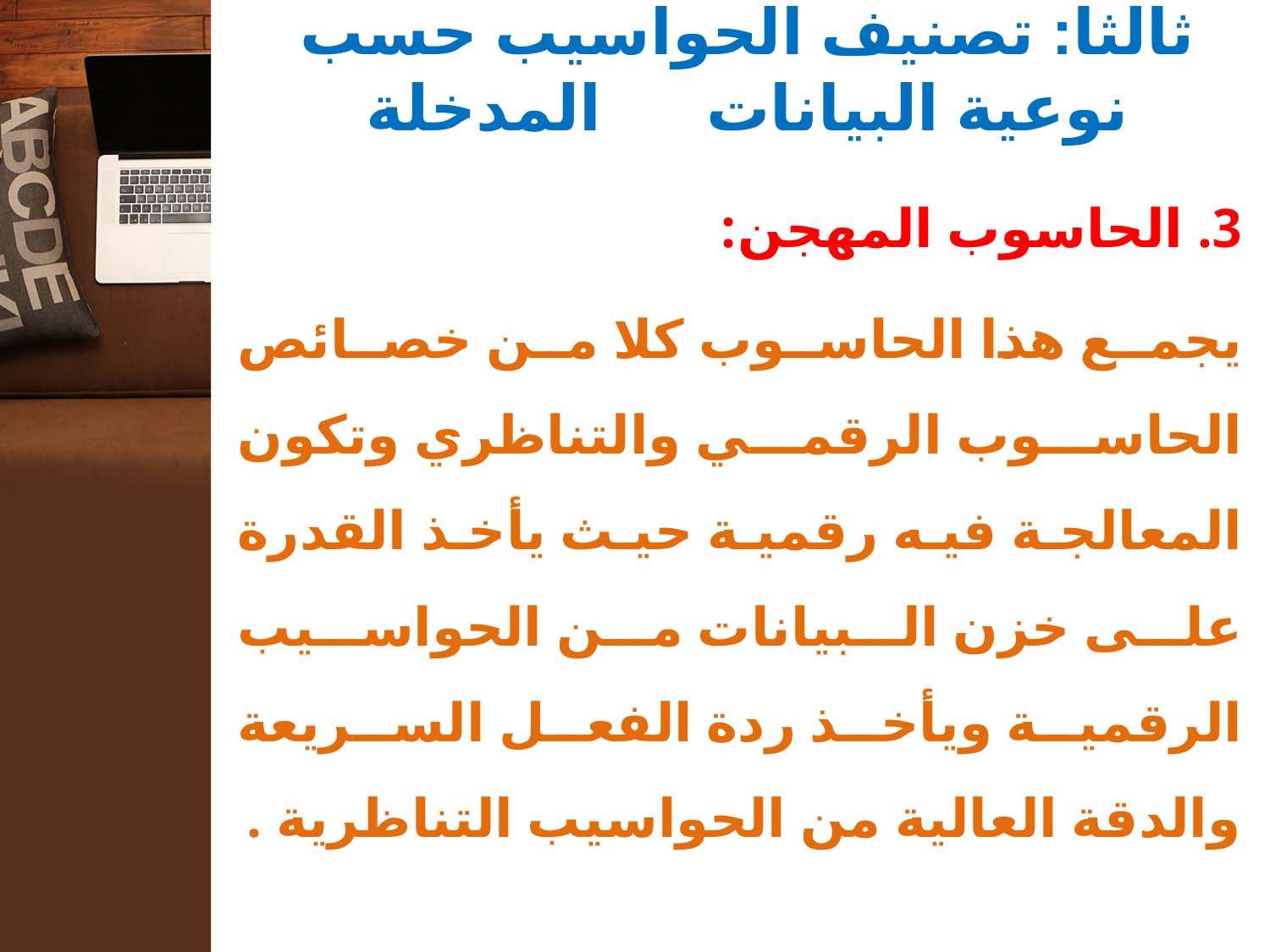

# ثالثا: تصنيف الحواسيب حسب نوعية البيانات      المدخلة
3. الحاسوب المهجن:
يجمع هذا الحاسوب كلا من خصائص الحاسوب الرقمي والتناظري وتكون المعالجة فيه رقمية حيث يأخذ القدرة على خزن البيانات من الحواسيب الرقمية ويأخذ ردة الفعل السريعة والدقة العالية من الحواسيب التناظرية .